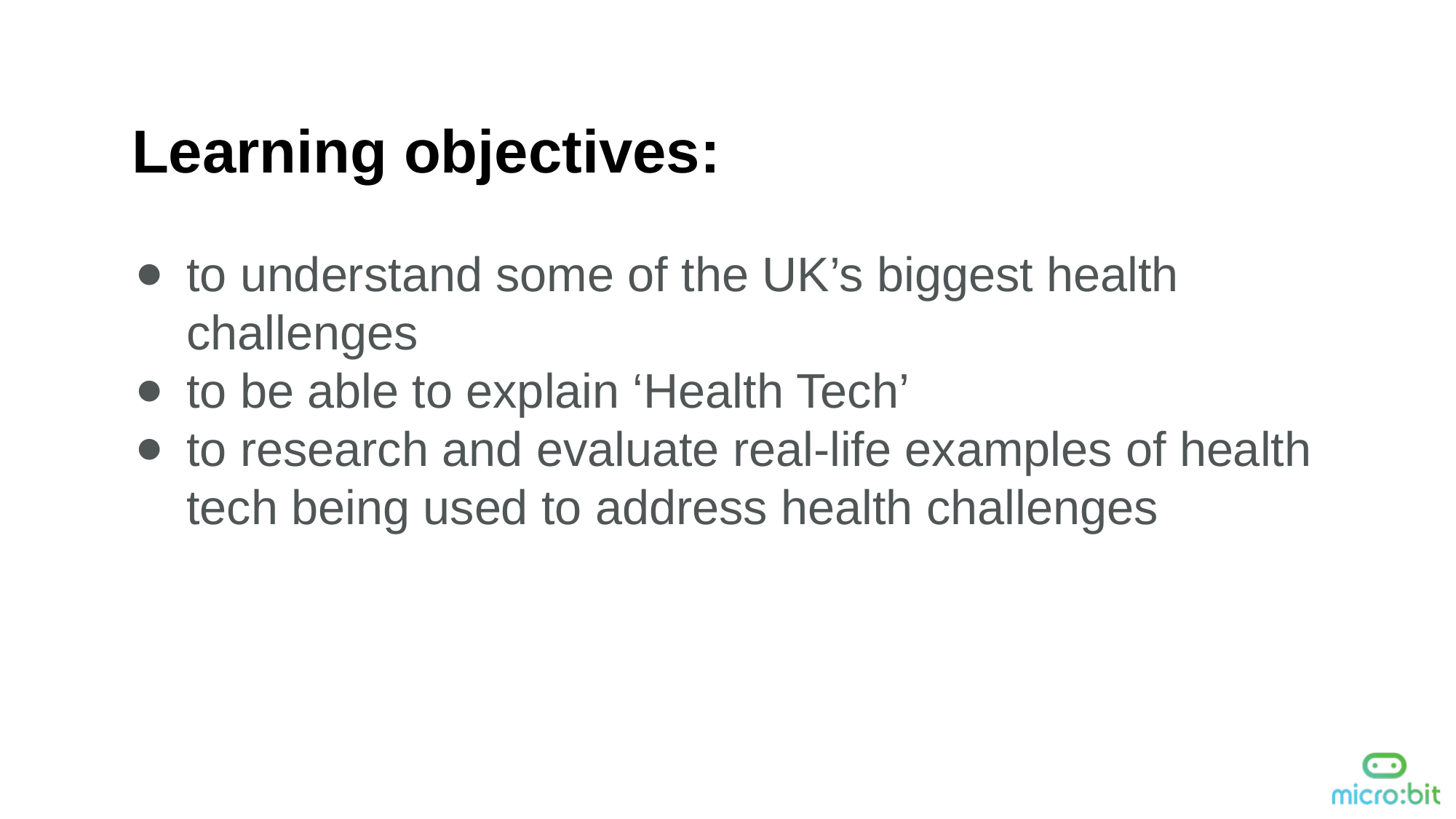

Learning objectives:

to understand some of the UK’s biggest health challenges
to be able to explain ‘Health Tech’
to research and evaluate real-life examples of health tech being used to address health challenges